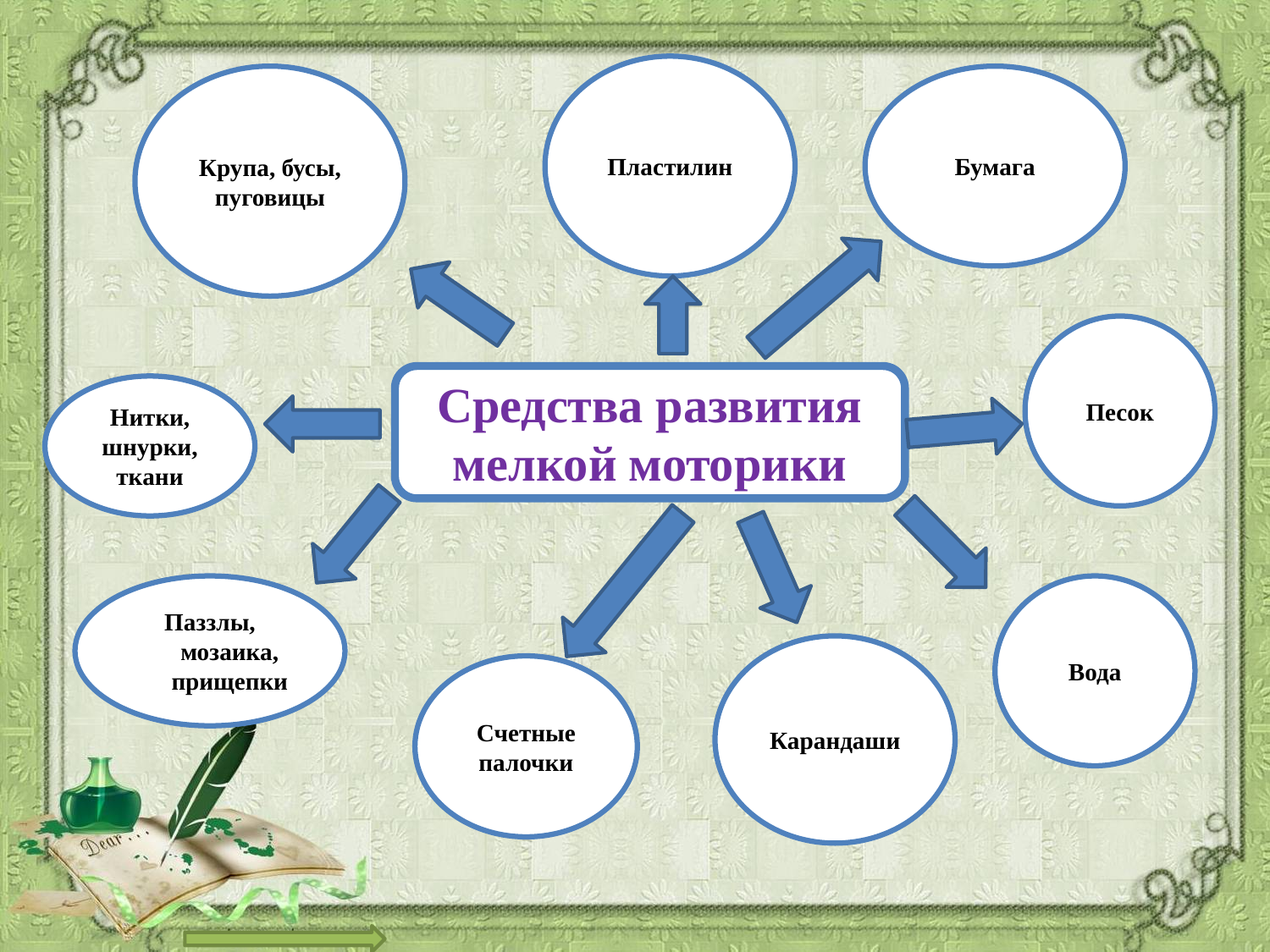

Пластилин
Крупа, бусы, пуговицы
Бумага

Песок
Средства развития мелкой моторики

Нитки, шнурки, ткани

Паззлы, мозаика, прищепки
Вода
Карандаши
Счетные палочки